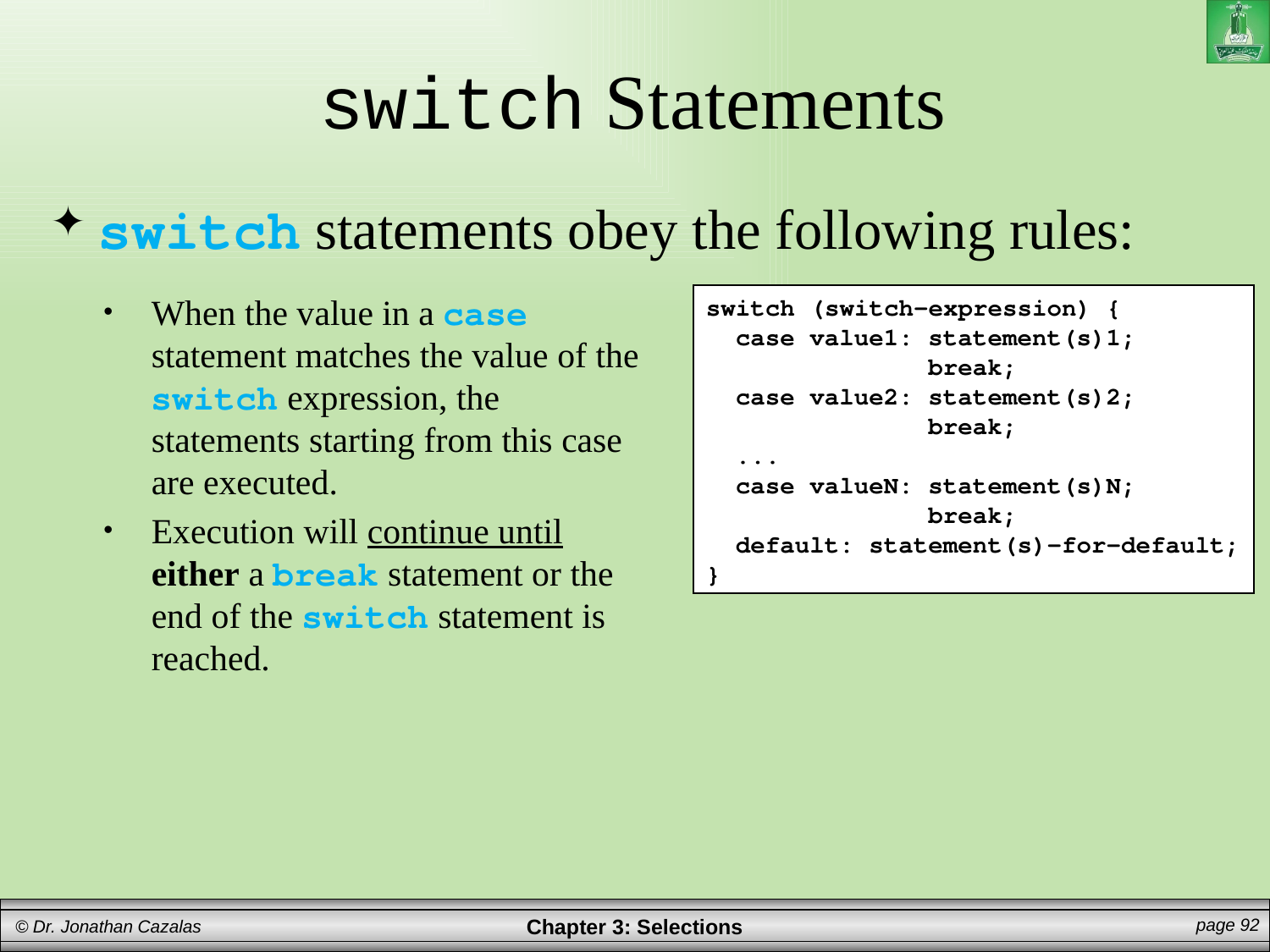

# switch Statements
switch statements obey the following rules:
When the value in a case statement matches the value of the switch expression, the statements starting from this case are executed.
Execution will continue until either a break statement or the end of the switch statement is reached.
switch (switch-expression) {
  case value1: statement(s)1;
               break;
  case value2: statement(s)2;
               break;
  ...
  case valueN: statement(s)N;
               break;
  default: statement(s)-for-default;
}